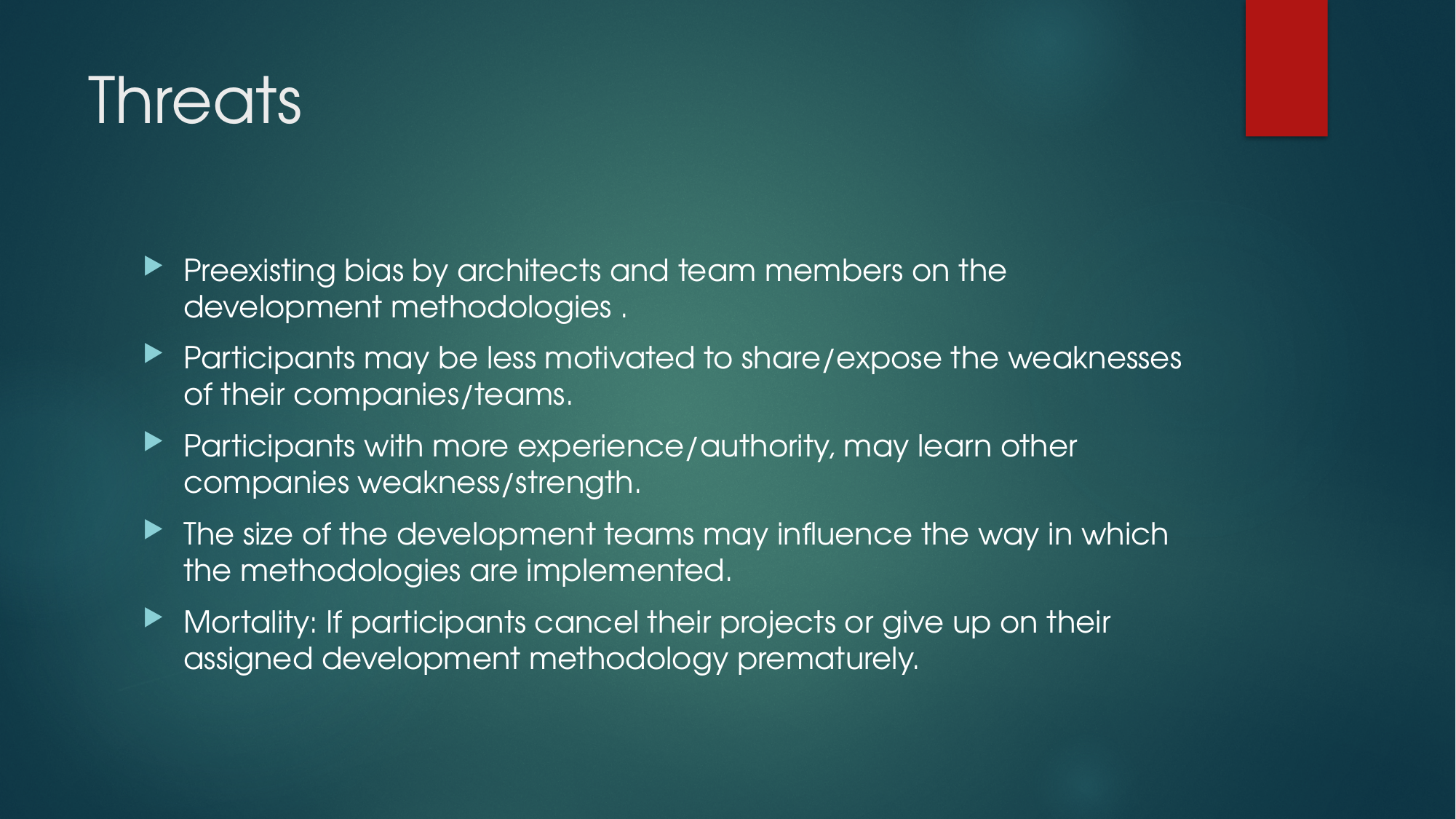

# Threats
Preexisting bias by architects and team members on the development methodologies .
Participants may be less motivated to share/expose the weaknesses of their companies/teams.
Participants with more experience/authority, may learn other companies weakness/strength.
The size of the development teams may influence the way in which the methodologies are implemented.
Mortality: If participants cancel their projects or give up on their assigned development methodology prematurely.